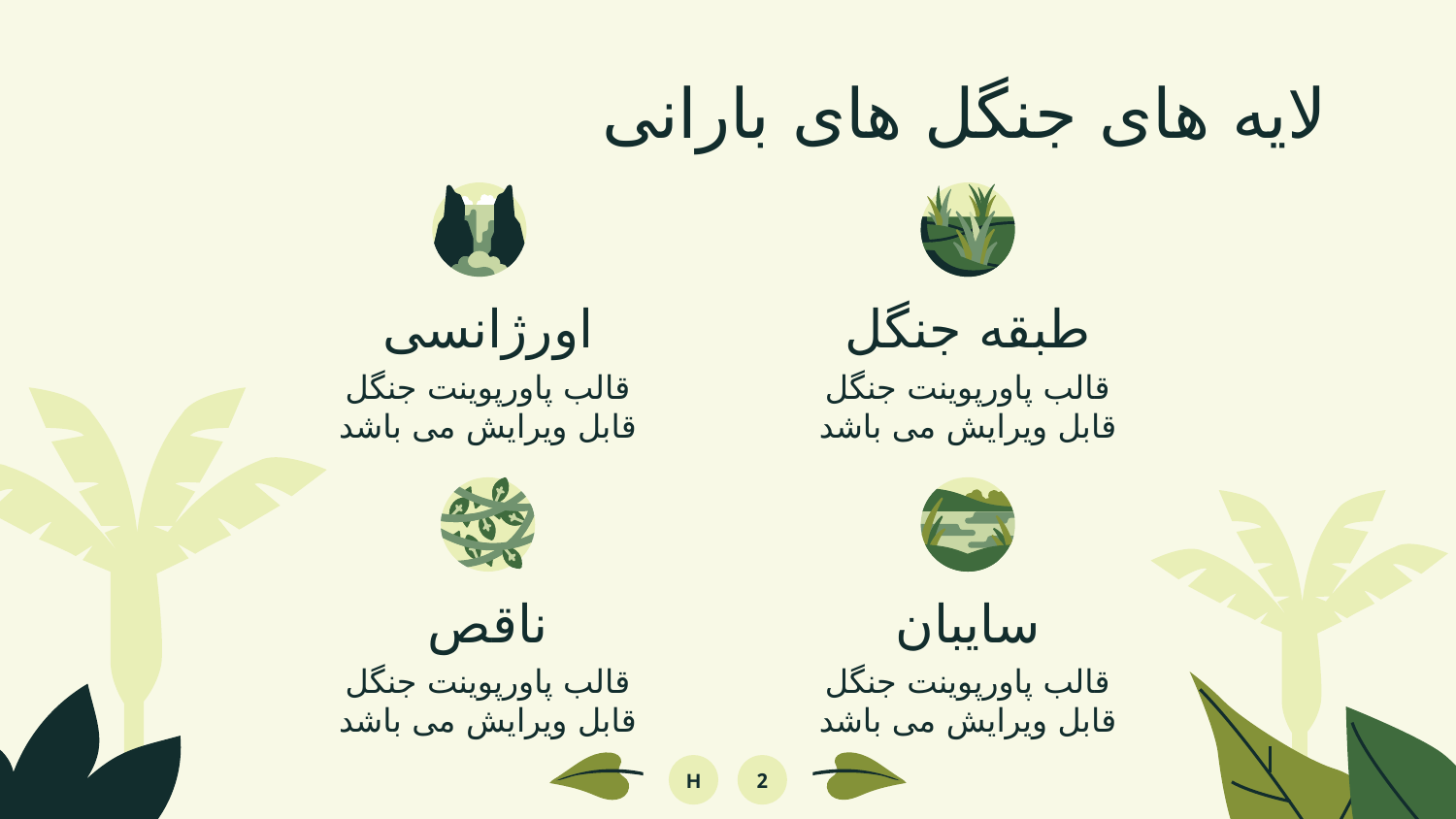

لایه های جنگل های بارانی

# اورژانسی
طبقه جنگل
قالب پاورپوینت جنگل قابل ویرایش می باشد
قالب پاورپوینت جنگل قابل ویرایش می باشد

ناقص
سایبان
قالب پاورپوینت جنگل قابل ویرایش می باشد
قالب پاورپوینت جنگل قابل ویرایش می باشد

H
2